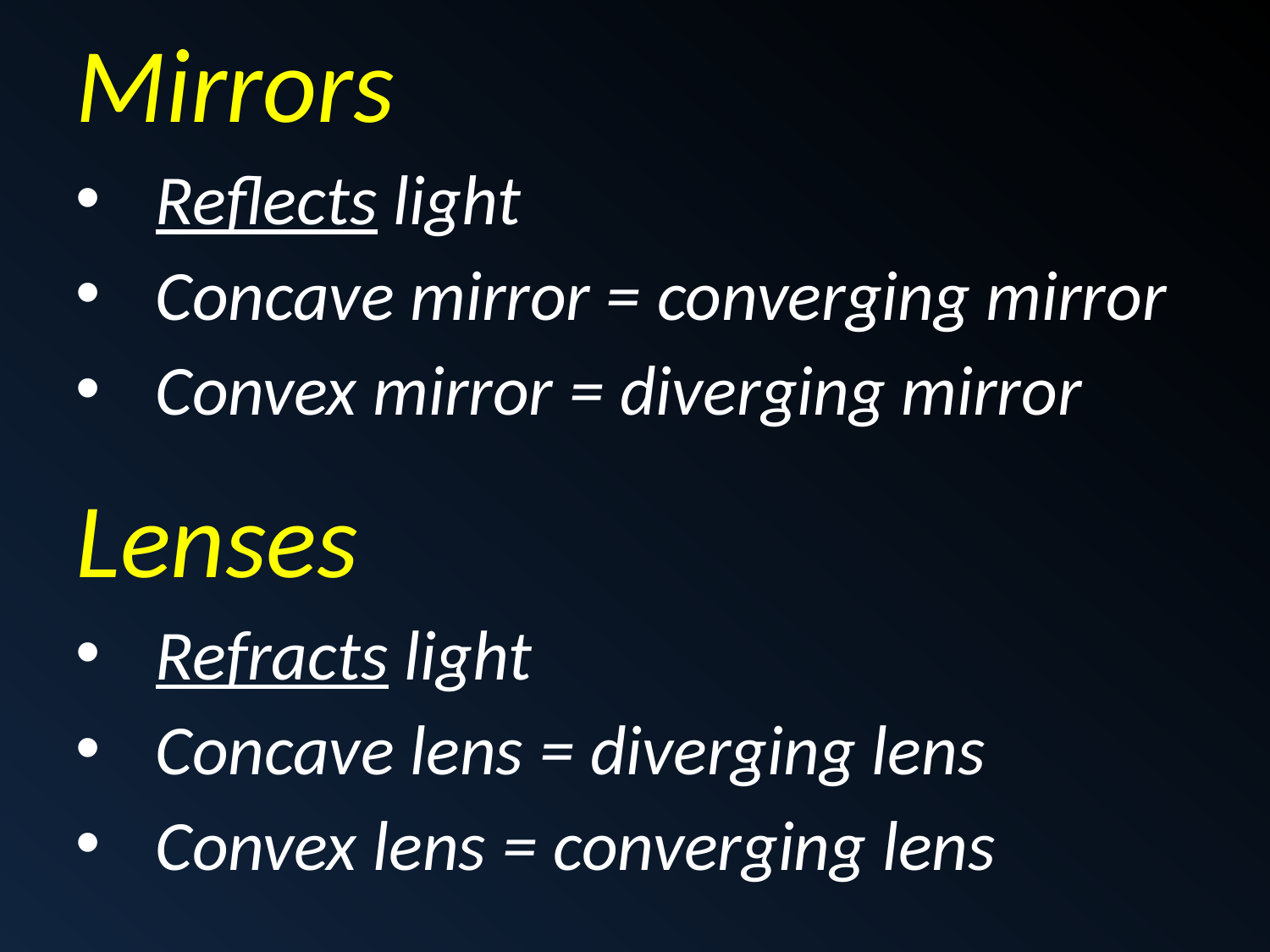

Mirrors
Reflects light
Concave mirror = converging mirror
Convex mirror = diverging mirror
Lenses
Refracts light
Concave lens = diverging lens
Convex lens = converging lens